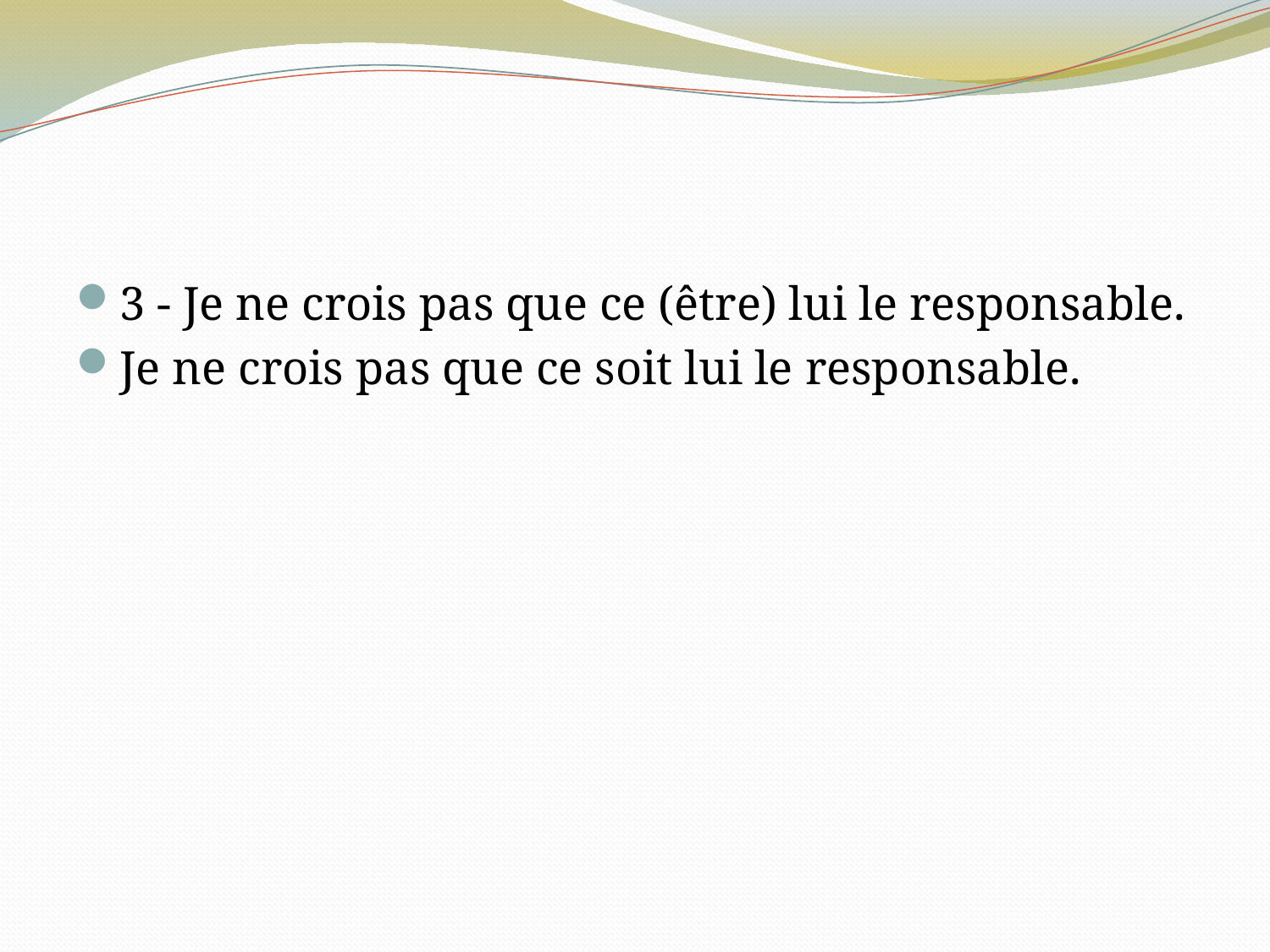

#
3 - Je ne crois pas que ce (être) lui le responsable.
Je ne crois pas que ce soit lui le responsable.